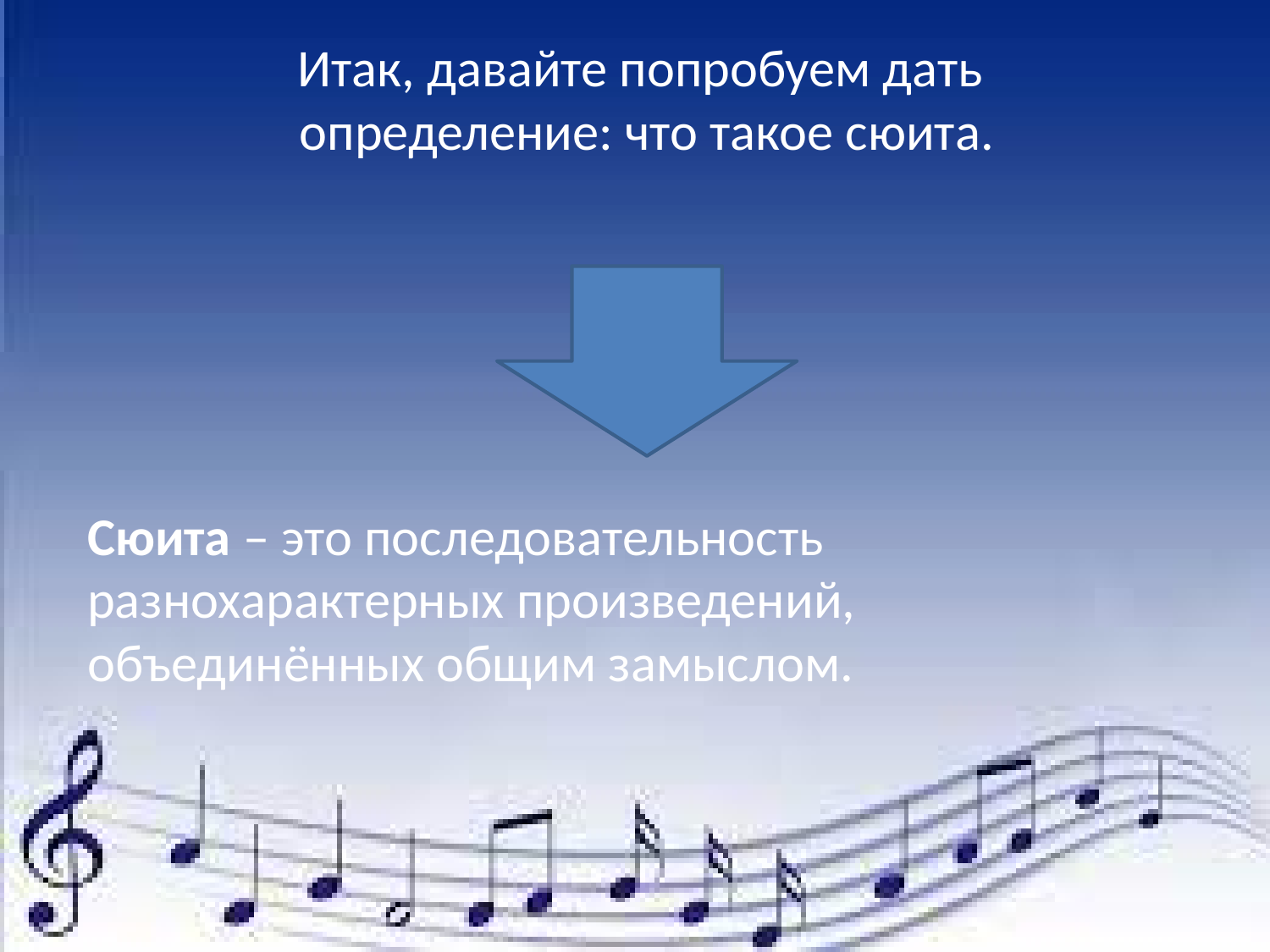

Итак, давайте попробуем дать  определение: что такое сюита.

Сюита – это последовательность разнохарактерных произведений, объединённых общим замыслом.